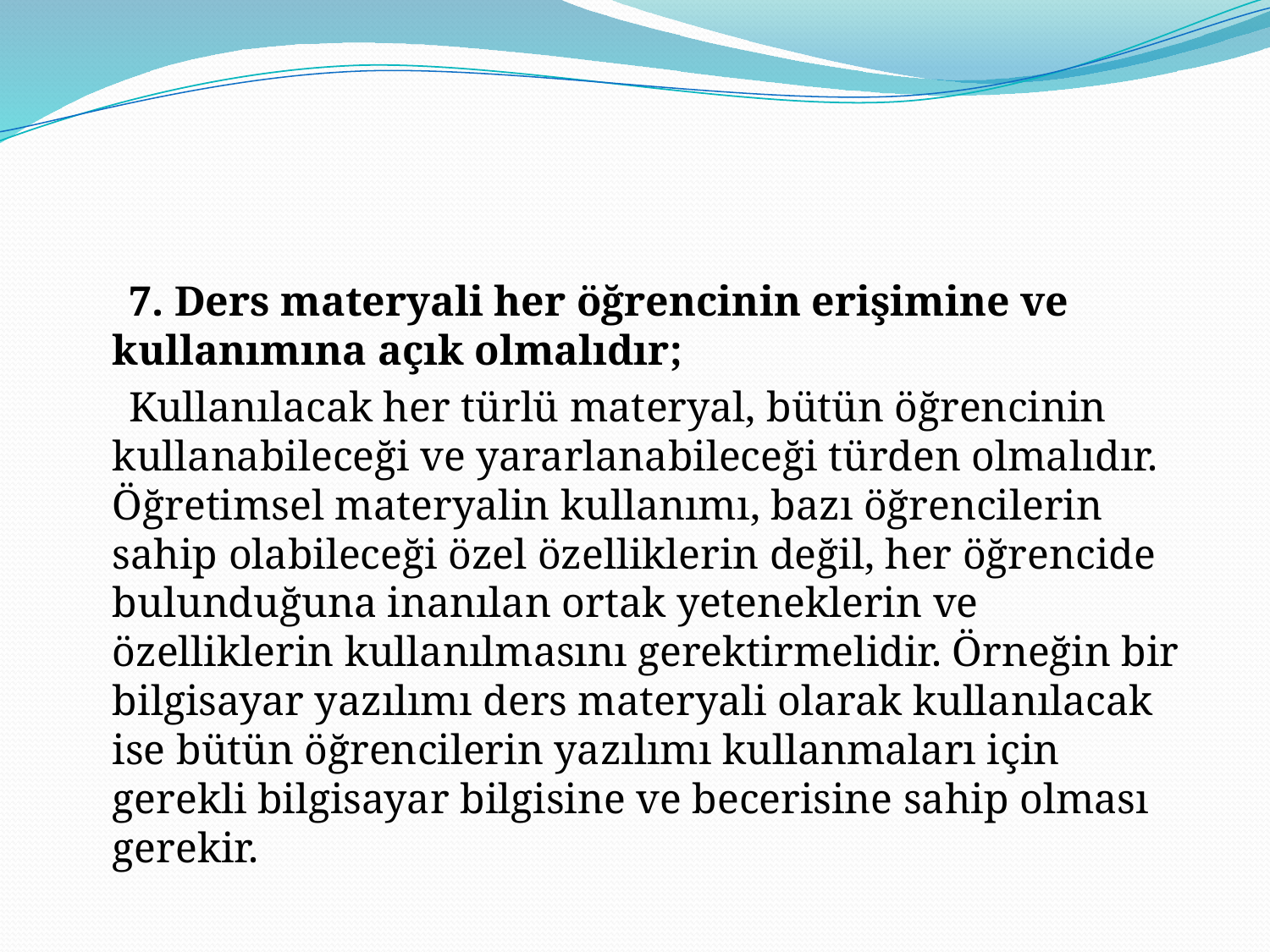

#
     7. Ders materyali her öğrencinin erişimine ve kullanımına açık olmalıdır;
     Kullanılacak her türlü materyal, bütün öğrencinin kullanabileceği ve yararlanabileceği türden olmalıdır. Öğretimsel materyalin kullanımı, bazı öğrencilerin sahip olabileceği özel özelliklerin değil, her öğrencide bulunduğuna inanılan ortak yeteneklerin ve özelliklerin kullanılmasını gerektirmelidir. Örneğin bir bilgisayar yazılımı ders materyali olarak kullanılacak ise bütün öğrencilerin yazılımı kullanmaları için gerekli bilgisayar bilgisine ve becerisine sahip olması gerekir.